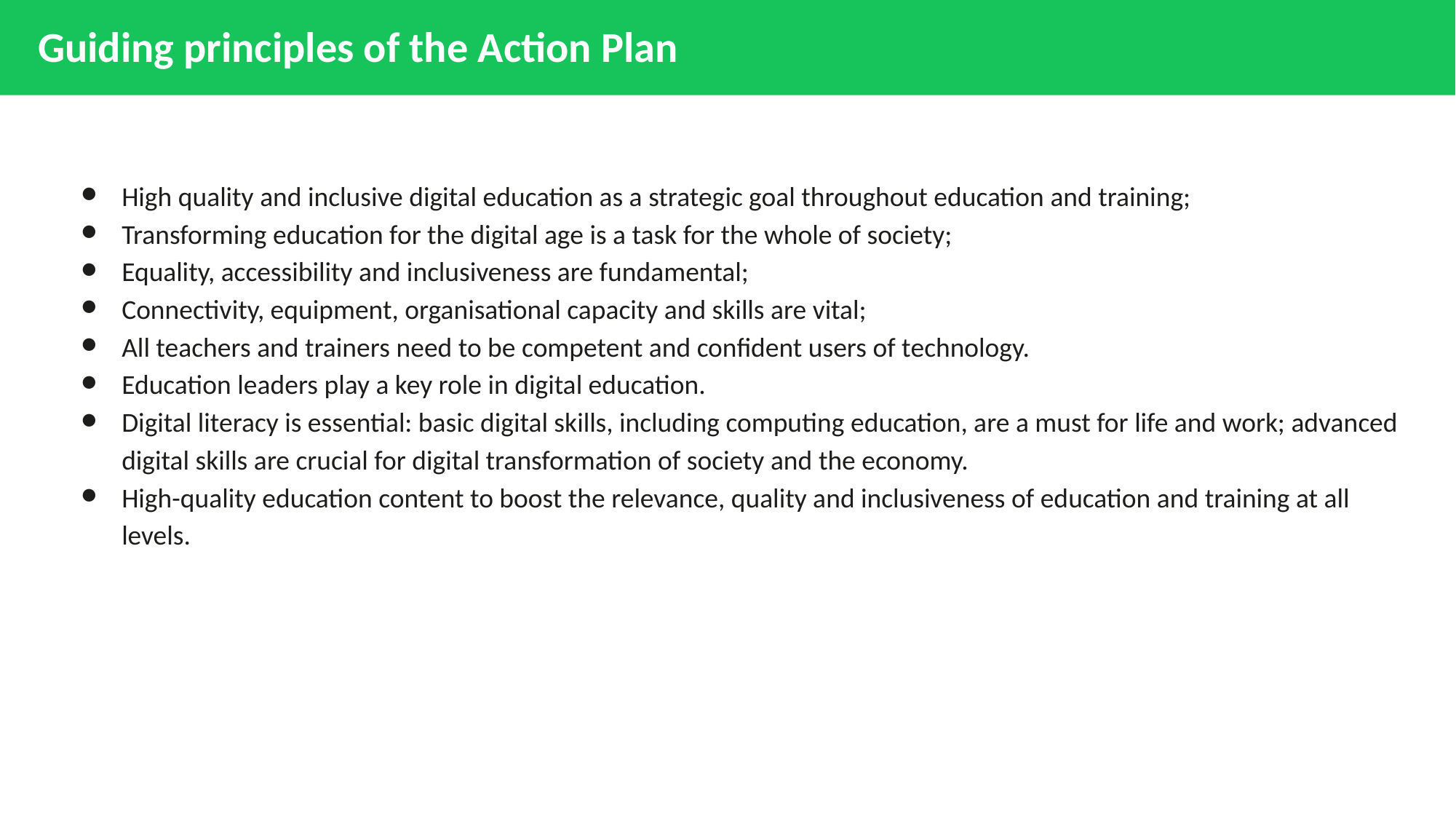

Guiding principles of the Action Plan

High quality and inclusive digital education as a strategic goal throughout education and training;
Transforming education for the digital age is a task for the whole of society;
Equality, accessibility and inclusiveness are fundamental;
Connectivity, equipment, organisational capacity and skills are vital;
All teachers and trainers need to be competent and confident users of technology.
Education leaders play a key role in digital education.
Digital literacy is essential: basic digital skills, including computing education, are a must for life and work; advanced digital skills are crucial for digital transformation of society and the economy.
High-quality education content to boost the relevance, quality and inclusiveness of education and training at all levels.